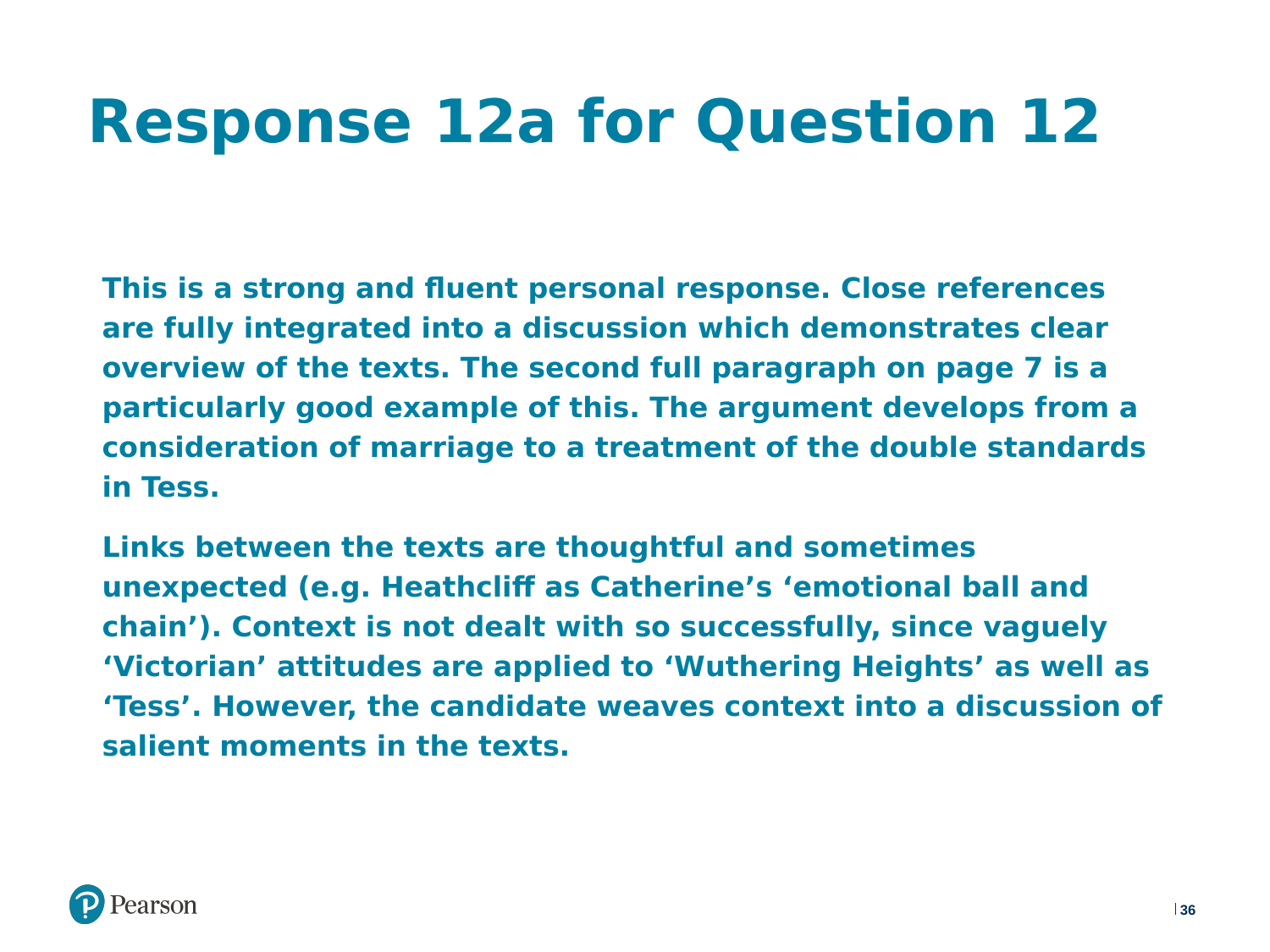

# Response 12a for Question 12
This is a strong and fluent personal response. Close references are fully integrated into a discussion which demonstrates clear overview of the texts. The second full paragraph on page 7 is a particularly good example of this. The argument develops from a consideration of marriage to a treatment of the double standards in Tess.
Links between the texts are thoughtful and sometimes unexpected (e.g. Heathcliff as Catherine’s ‘emotional ball and chain’). Context is not dealt with so successfully, since vaguely ‘Victorian’ attitudes are applied to ‘Wuthering Heights’ as well as ‘Tess’. However, the candidate weaves context into a discussion of salient moments in the texts.
36